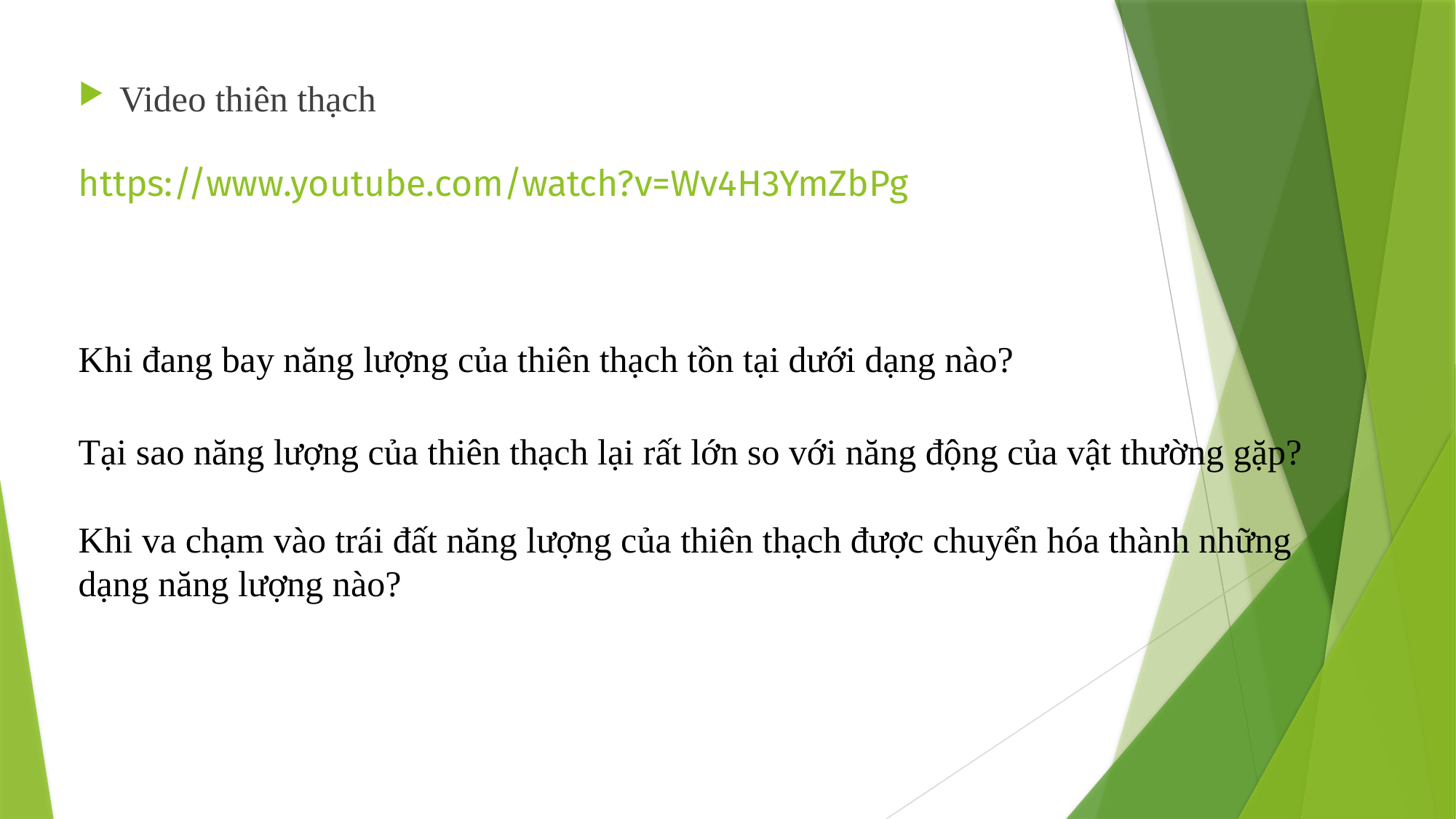

Video thiên thạch
# https://www.youtube.com/watch?v=Wv4H3YmZbPg
Khi đang bay năng lượng của thiên thạch tồn tại dưới dạng nào?

Tại sao năng lượng của thiên thạch lại rất lớn so với năng động của vật thường gặp?

Khi va chạm vào trái đất năng lượng của thiên thạch được chuyển hóa thành những dạng năng lượng nào?